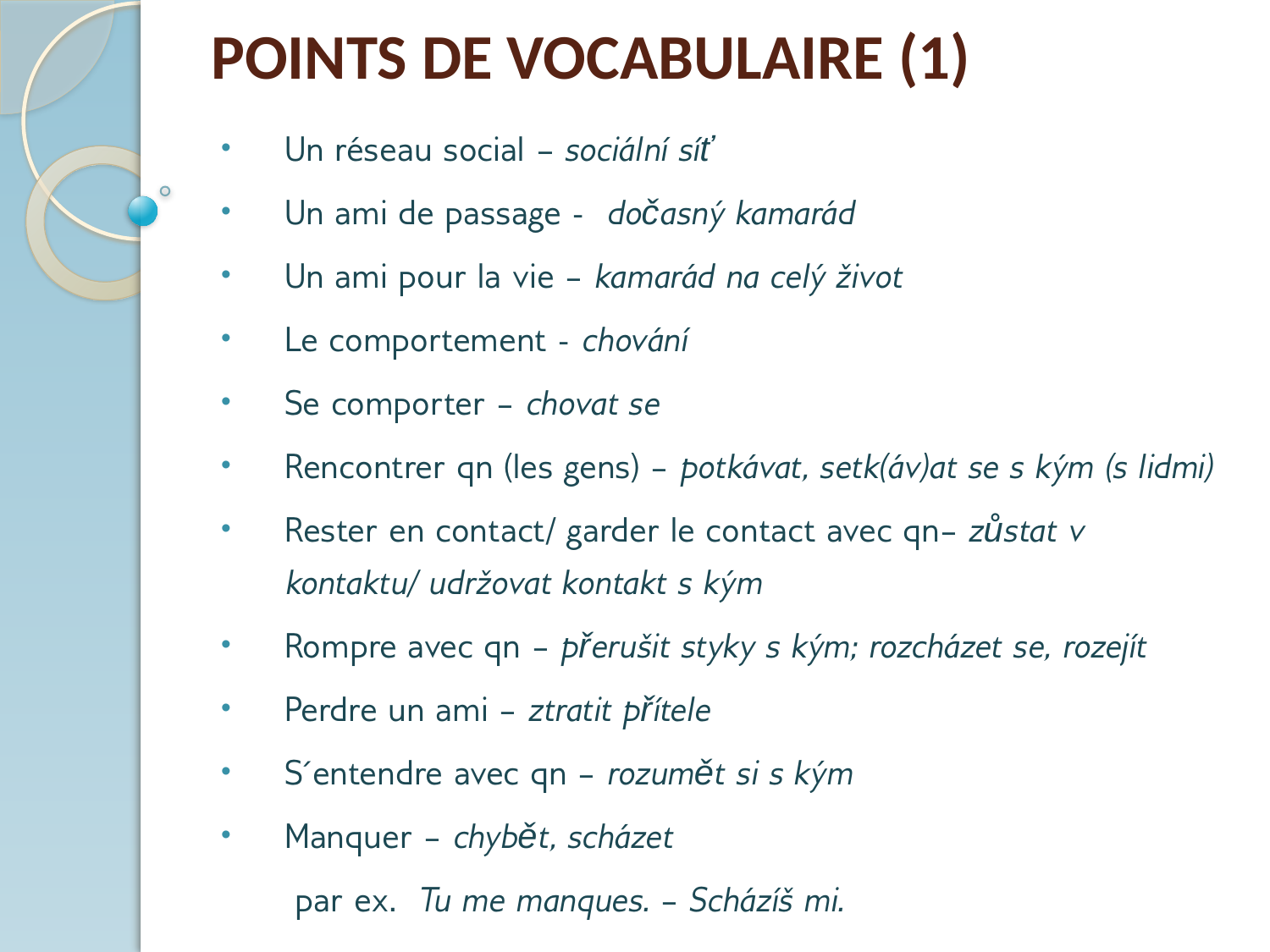

# POINTS DE VOCABULAIRE (1)
Un réseau social – sociální síť
Un ami de passage -  dočasný kamarád
Un ami pour la vie – kamarád na celý život
Le comportement - chování
Se comporter – chovat se
Rencontrer qn (les gens) – potkávat, setk(áv)at se s kým (s lidmi)
Rester en contact/ garder le contact avec qn– zůstat v kontaktu/ udržovat kontakt s kým
Rompre avec qn – přerušit styky s kým; rozcházet se, rozejít
Perdre un ami – ztratit přítele
S´entendre avec qn – rozumět si s kým
Manquer – chybět, scházet
	 par ex.  Tu me manques. – Scházíš mi.